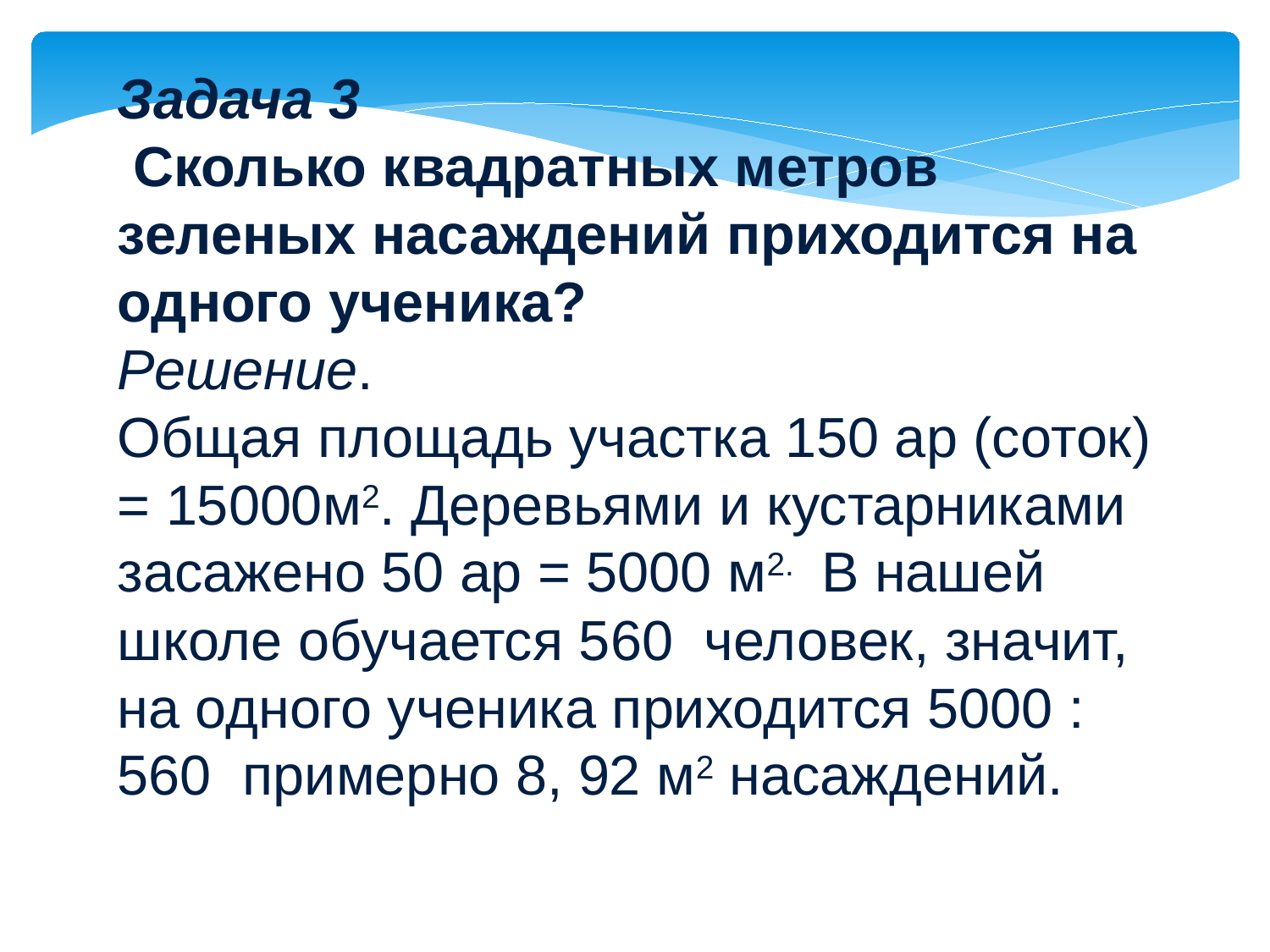

Задача 3
 Сколько квадратных метров зеленых насаждений приходится на одного ученика?
Решение.
Общая площадь участка 150 ар (соток) = 15000м2. Деревьями и кустарниками засажено 50 ар = 5000 м2.   В нашей школе обучается 560  человек, значит, на одного ученика приходится 5000 :  560  примерно 8, 92 м2 насаждений.